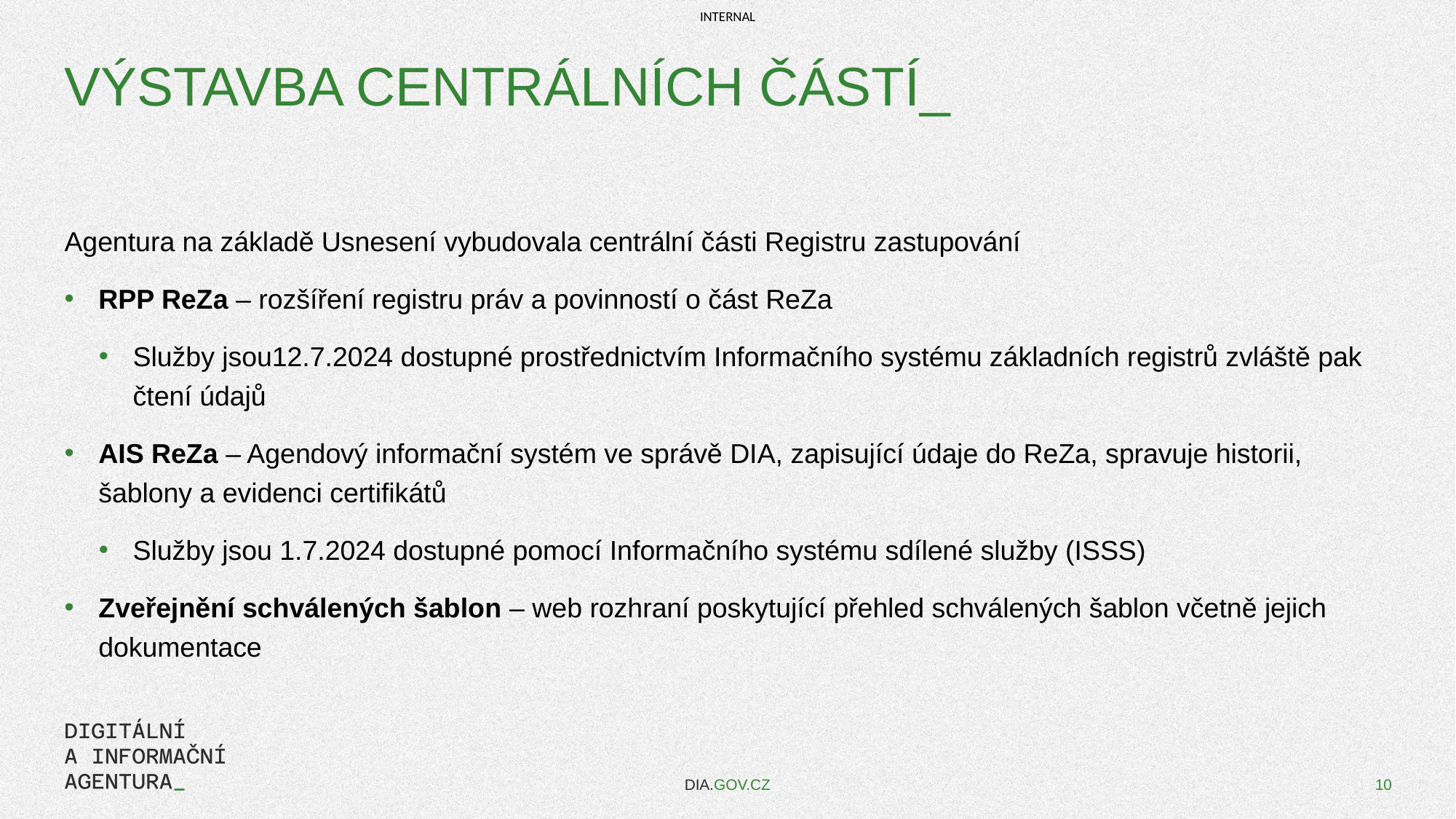

# Výstavba centrálních částí_
Agentura na základě Usnesení vybudovala centrální části Registru zastupování
RPP ReZa – rozšíření registru práv a povinností o část ReZa
Služby jsou12.7.2024 dostupné prostřednictvím Informačního systému základních registrů zvláště pak čtení údajů
AIS ReZa – Agendový informační systém ve správě DIA, zapisující údaje do ReZa, spravuje historii, šablony a evidenci certifikátů
Služby jsou 1.7.2024 dostupné pomocí Informačního systému sdílené služby (ISSS)
Zveřejnění schválených šablon – web rozhraní poskytující přehled schválených šablon včetně jejich dokumentace
DIA.GOV.CZ
10